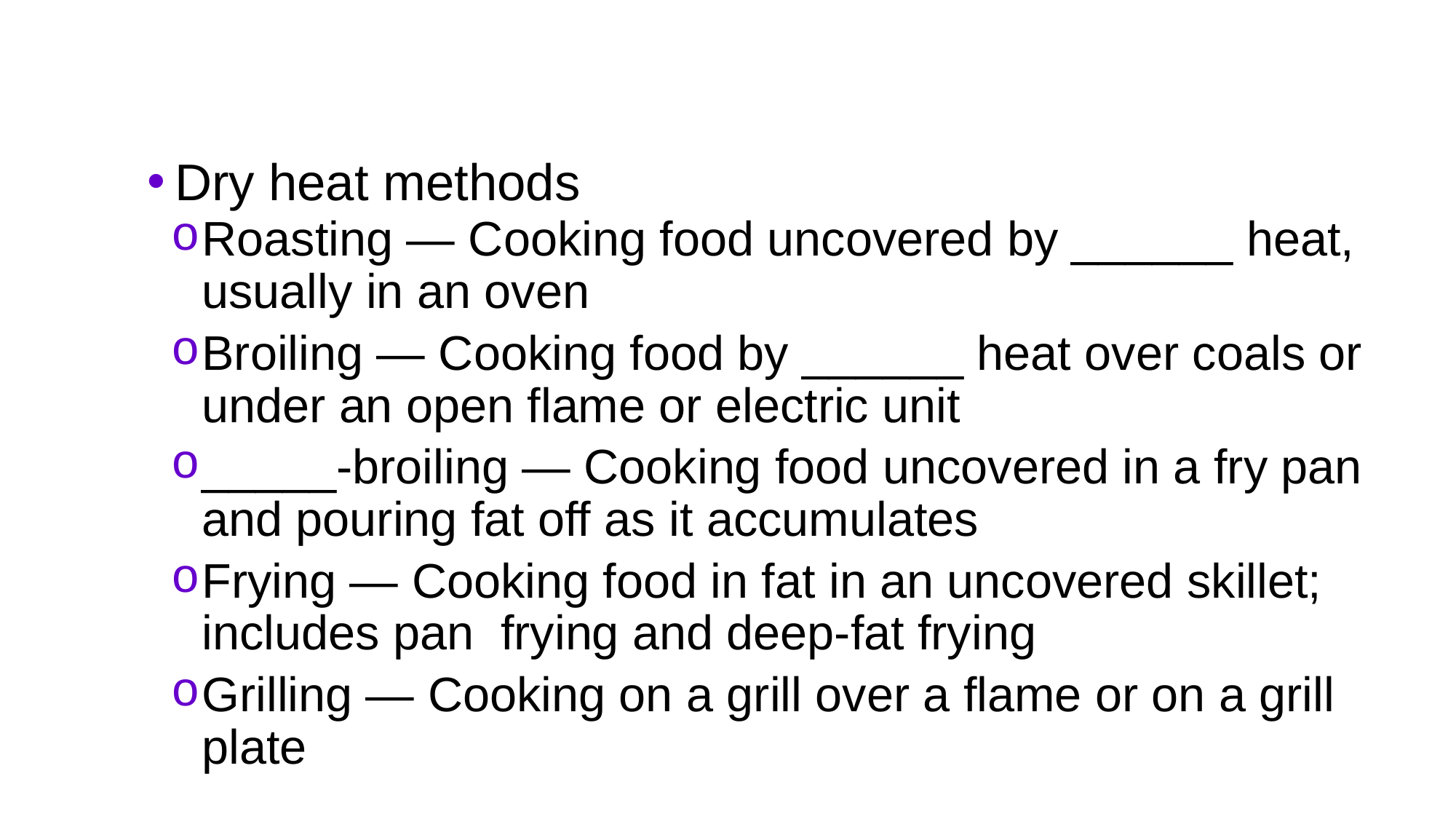

# Common Meat Cooking Methods Objective 7
Dry heat methods
Roasting — Cooking food uncovered by ______ heat, usually in an oven
Broiling — Cooking food by ______ heat over coals or under an open flame or electric unit
_____-broiling — Cooking food uncovered in a fry pan and pouring fat off as it accumulates
Frying — Cooking food in fat in an uncovered skillet; includes pan  frying and deep-fat frying
Grilling — Cooking on a grill over a flame or on a grill plate